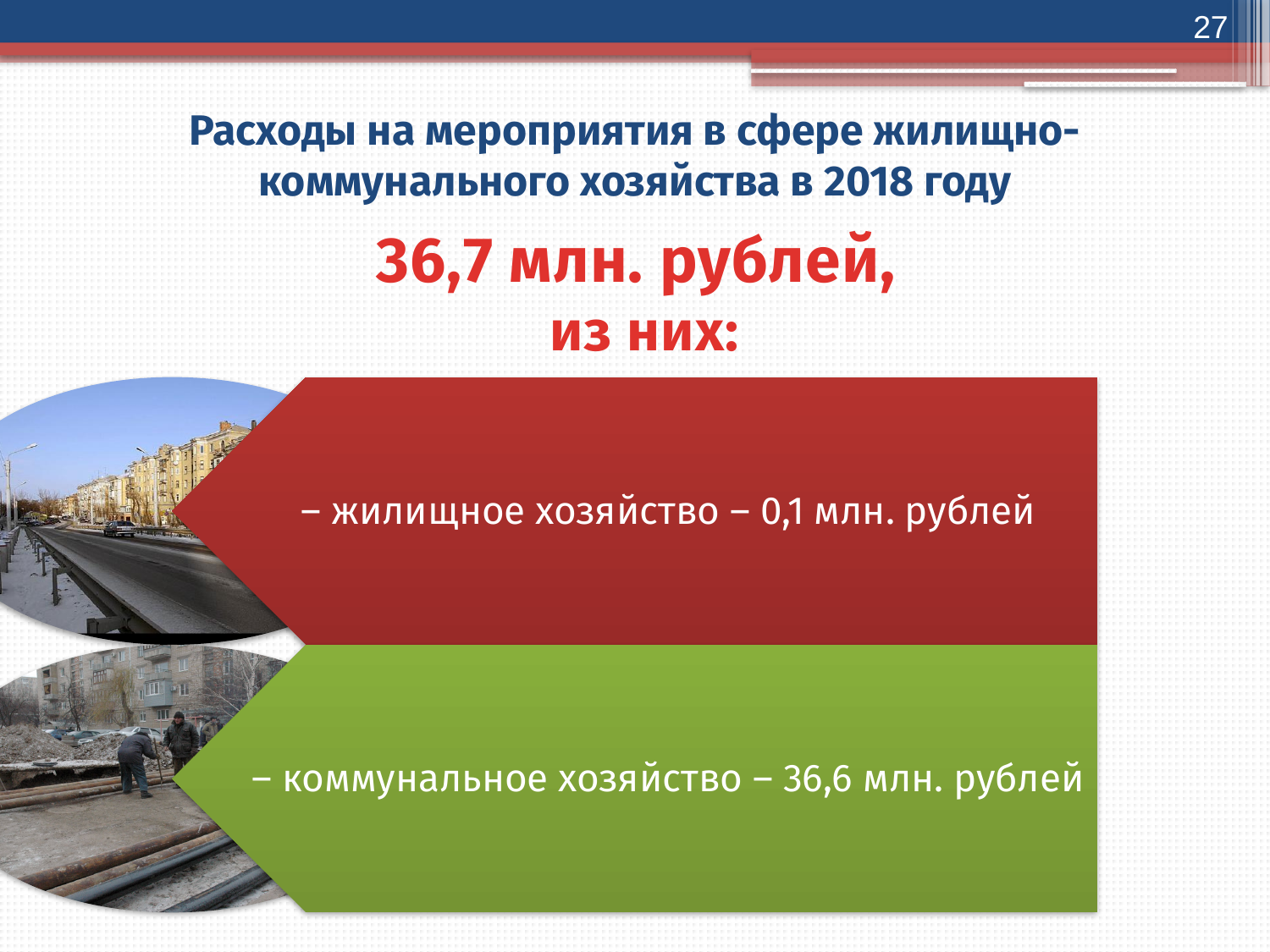

27
# Расходы на мероприятия в сфере жилищно-коммунального хозяйства в 2018 году
36,7 млн. рублей,
из них:
– жилищное хозяйство – 0,1 млн. рублей
– коммунальное хозяйство – 36,6 млн. рублей